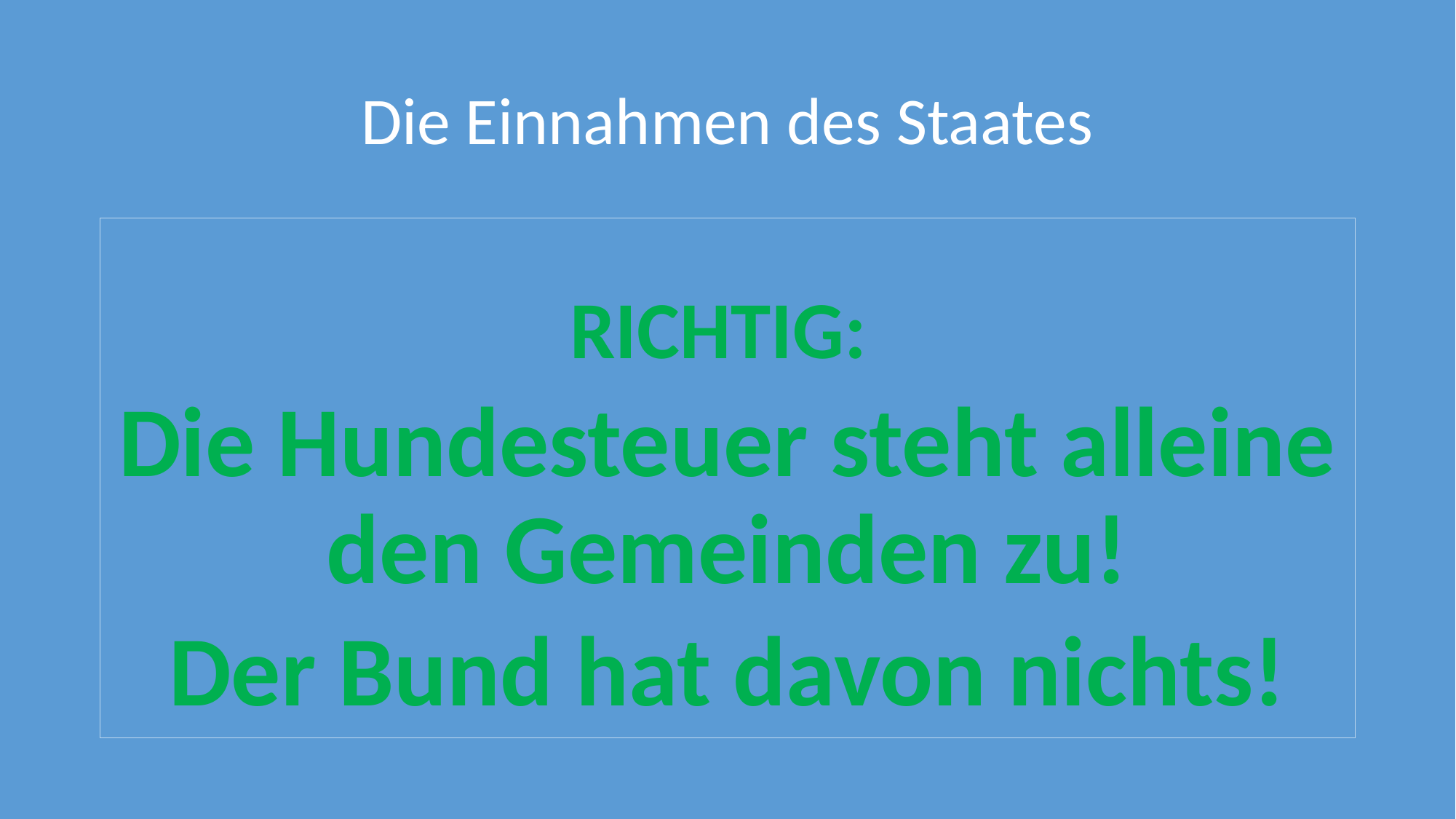

# Die Einnahmen des Staates

RICHTIG:
Die Hundesteuer steht alleine den Gemeinden zu!
Der Bund hat davon nichts!